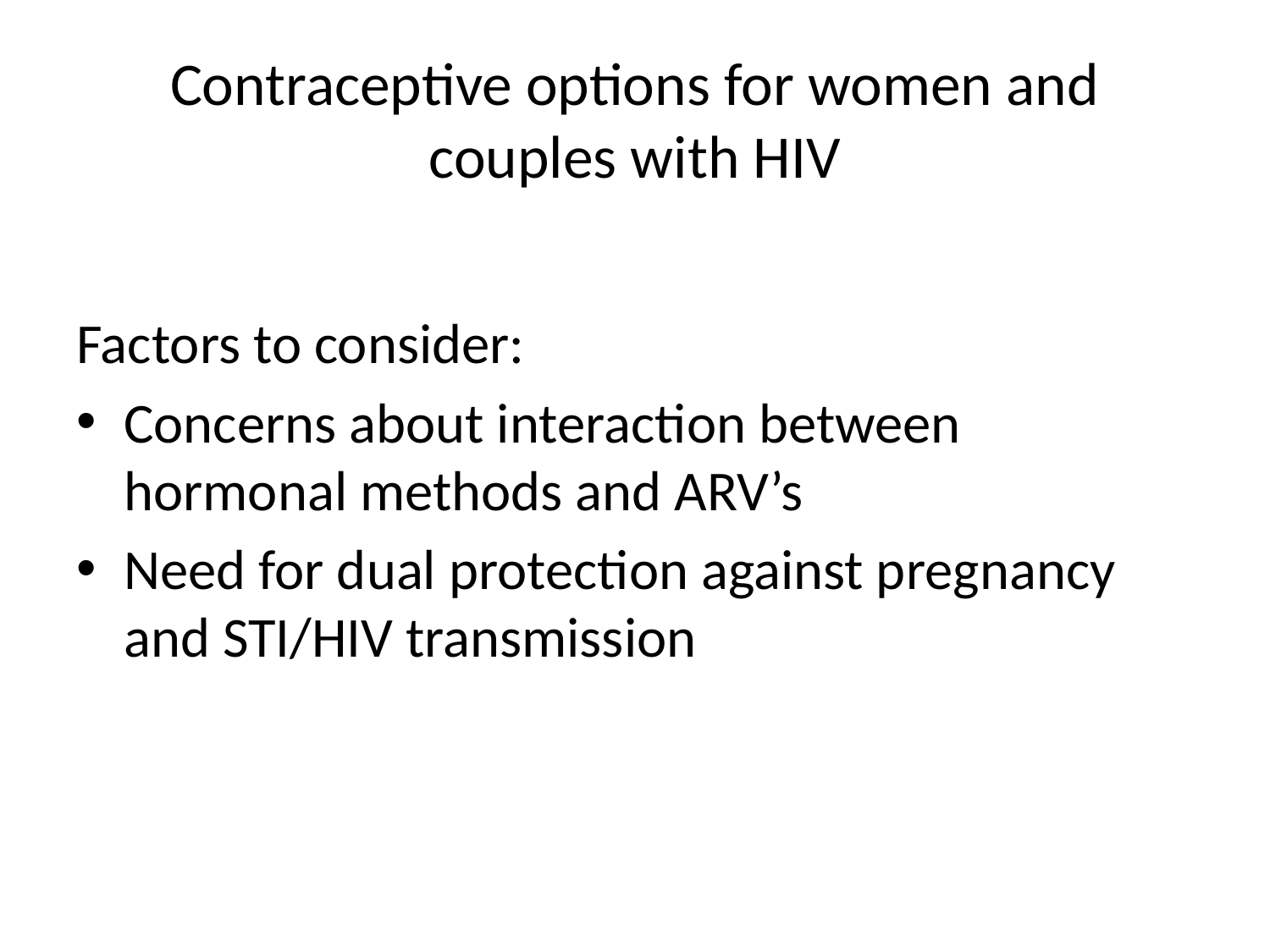

# Contraceptive options for women and couples with HIV

Factors to consider:
Concerns about interaction between hormonal methods and ARV’s
Need for dual protection against pregnancy and STI/HIV transmission